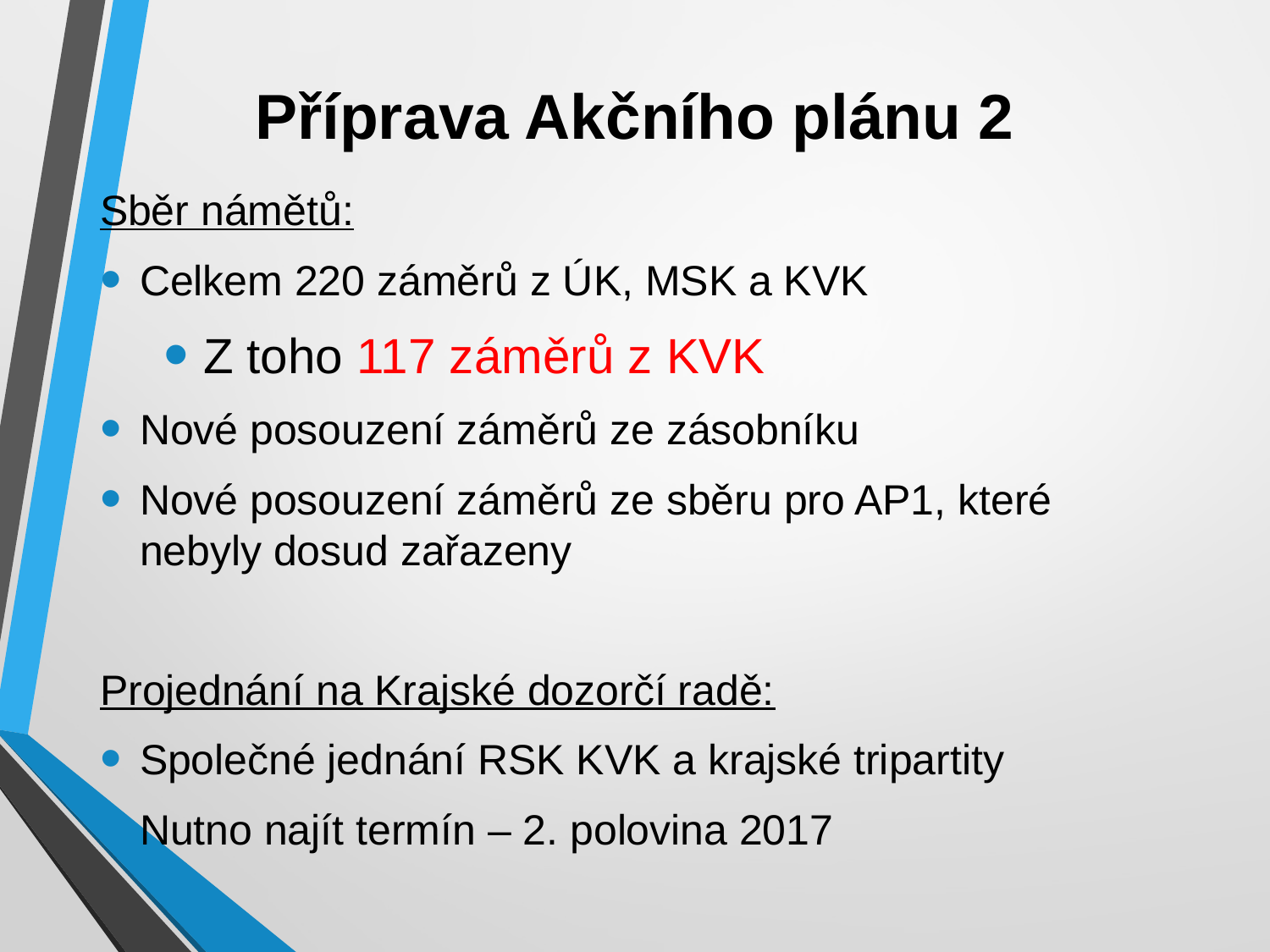

# Příprava Akčního plánu 2
Sběr námětů:
Celkem 220 záměrů z ÚK, MSK a KVK
Z toho 117 záměrů z KVK
Nové posouzení záměrů ze zásobníku
Nové posouzení záměrů ze sběru pro AP1, které nebyly dosud zařazeny

Projednání na Krajské dozorčí radě:
Společné jednání RSK KVK a krajské tripartity
Nutno najít termín – 2. polovina 2017